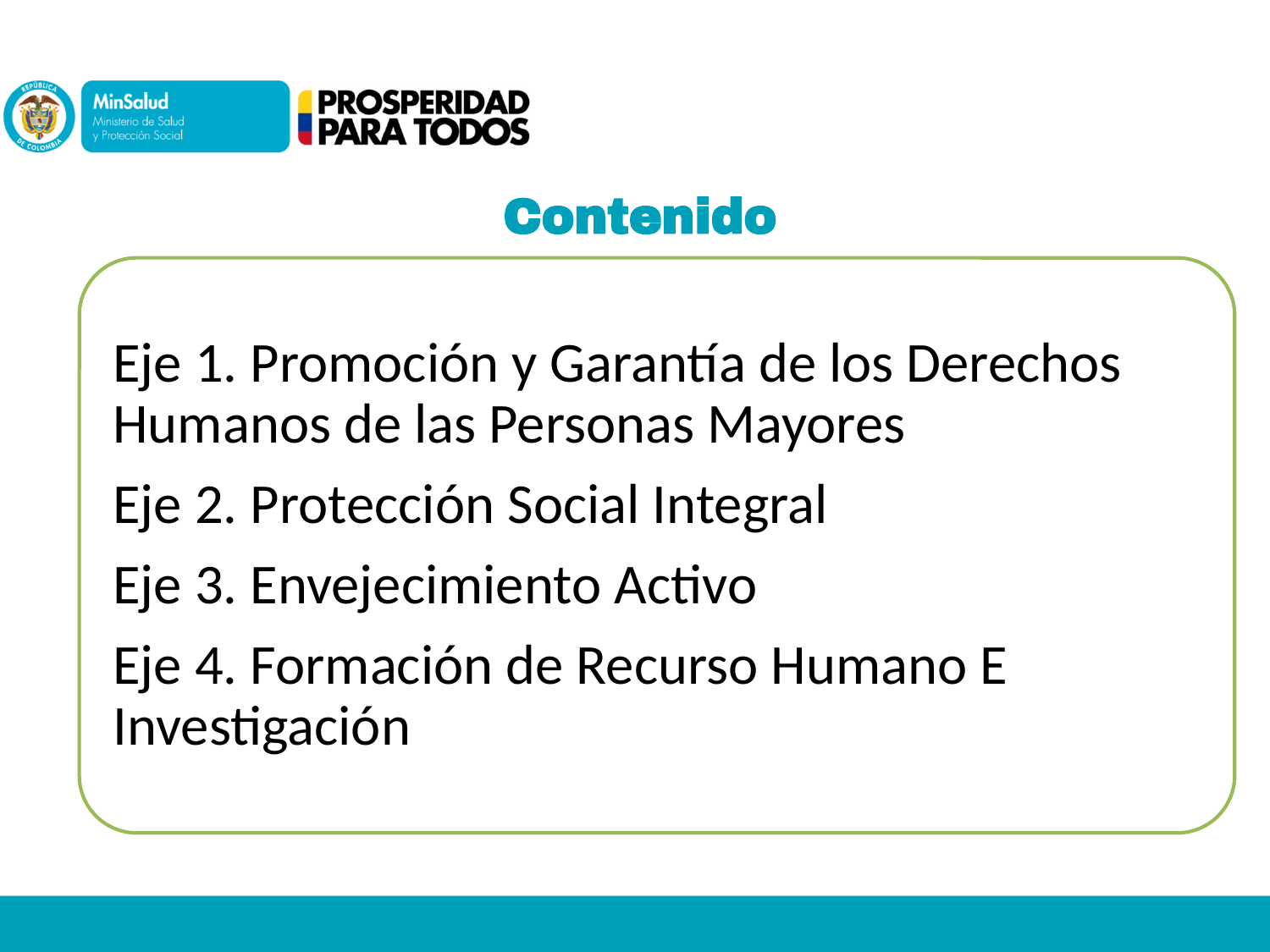

# Contenido
Eje 1. Promoción y Garantía de los Derechos Humanos de las Personas Mayores
Eje 2. Protección Social Integral
Eje 3. Envejecimiento Activo
Eje 4. Formación de Recurso Humano E Investigación